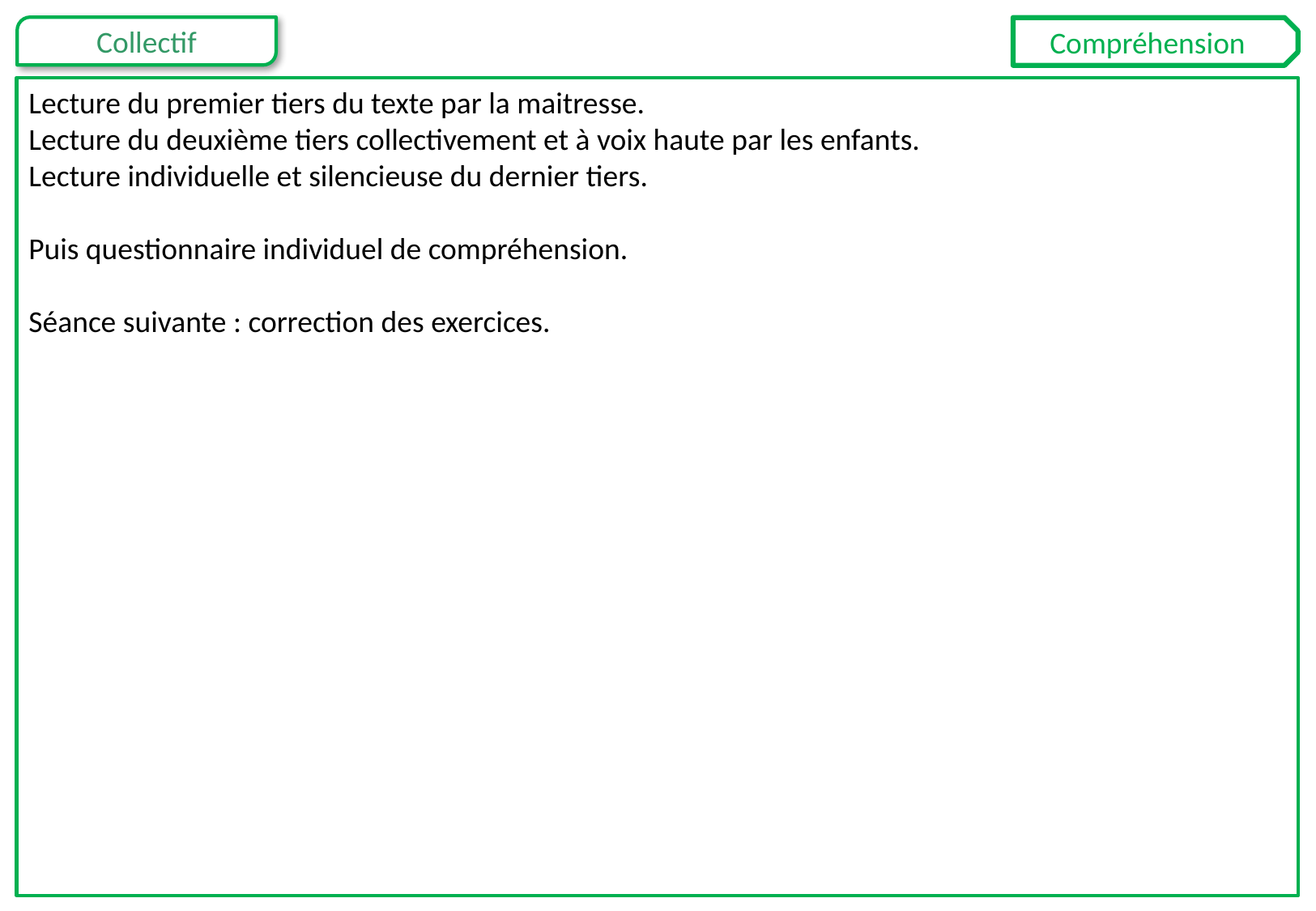

Compréhension
Lecture du premier tiers du texte par la maitresse.
Lecture du deuxième tiers collectivement et à voix haute par les enfants.
Lecture individuelle et silencieuse du dernier tiers.

Puis questionnaire individuel de compréhension.

Séance suivante : correction des exercices.